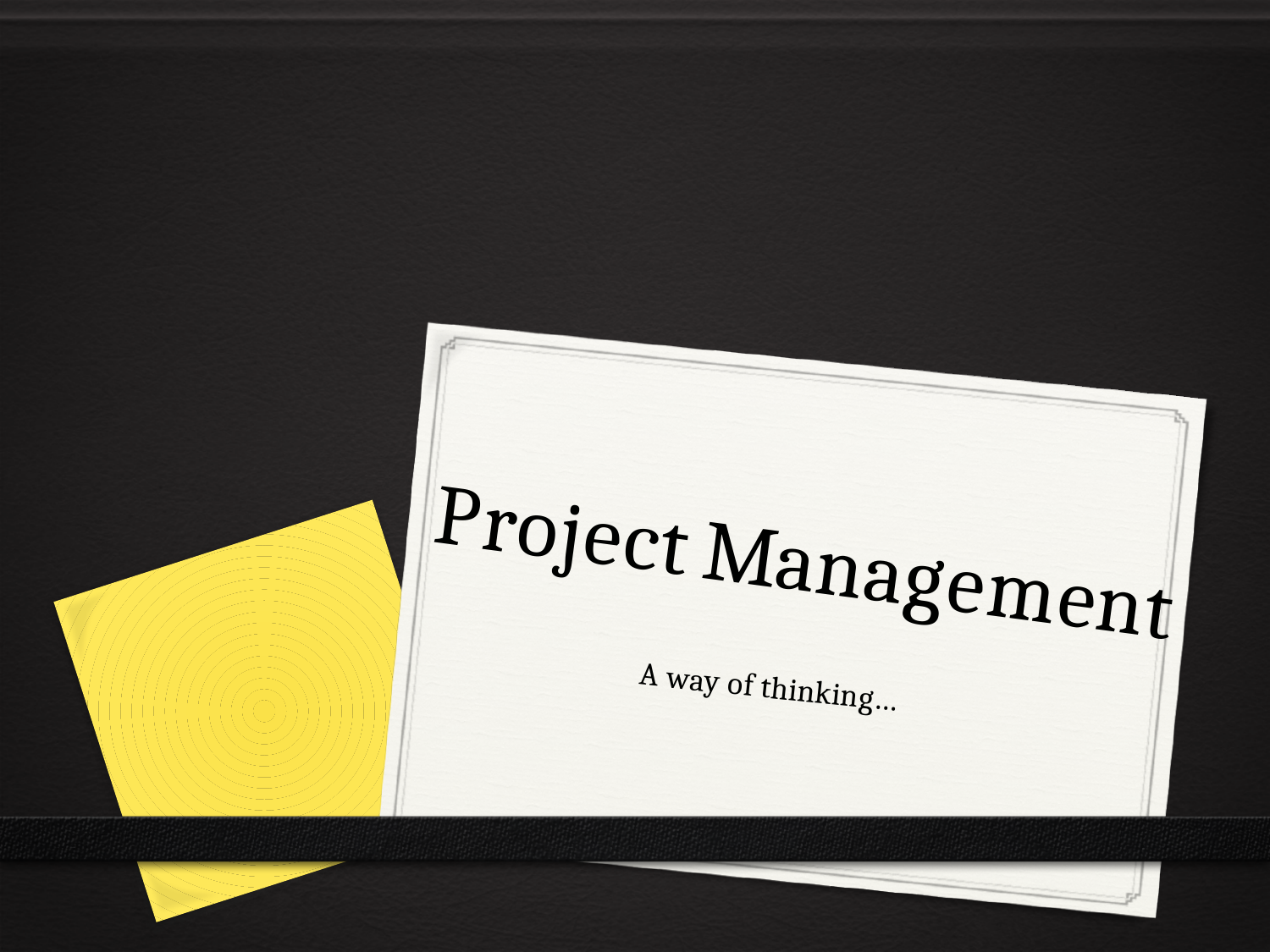

# Project Management
A way of thinking…